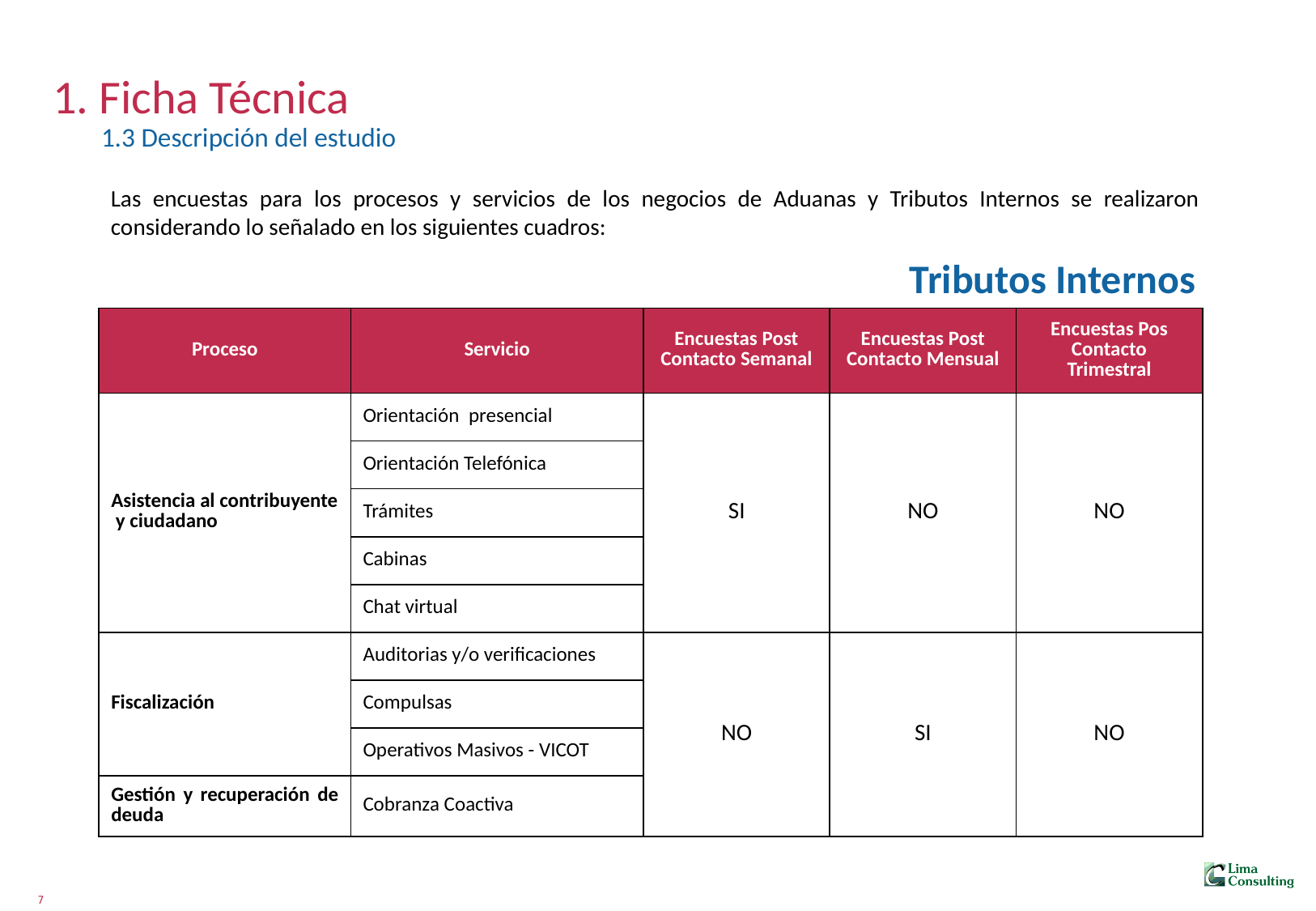

# 1. Ficha Técnica 1.3 Descripción del estudio
Las encuestas para los procesos y servicios de los negocios de Aduanas y Tributos Internos se realizaron considerando lo señalado en los siguientes cuadros:
Tributos Internos
| Proceso | Servicio | Encuestas Post Contacto Semanal | Encuestas Post Contacto Mensual | Encuestas Pos Contacto Trimestral |
| --- | --- | --- | --- | --- |
| Asistencia al contribuyente y ciudadano | Orientación presencial | SI | NO | NO |
|  | Orientación Telefónica |  |  |  |
|  | Trámites |  |  |  |
|  | Cabinas |  |  |  |
|  | Chat virtual |  |  |  |
| Fiscalización | Auditorias y/o verificaciones | NO | SI | NO |
|  | Compulsas |  |  |  |
|  | Operativos Masivos - VICOT |  |  |  |
| Gestión y recuperación de deuda | Cobranza Coactiva |  |  |  |